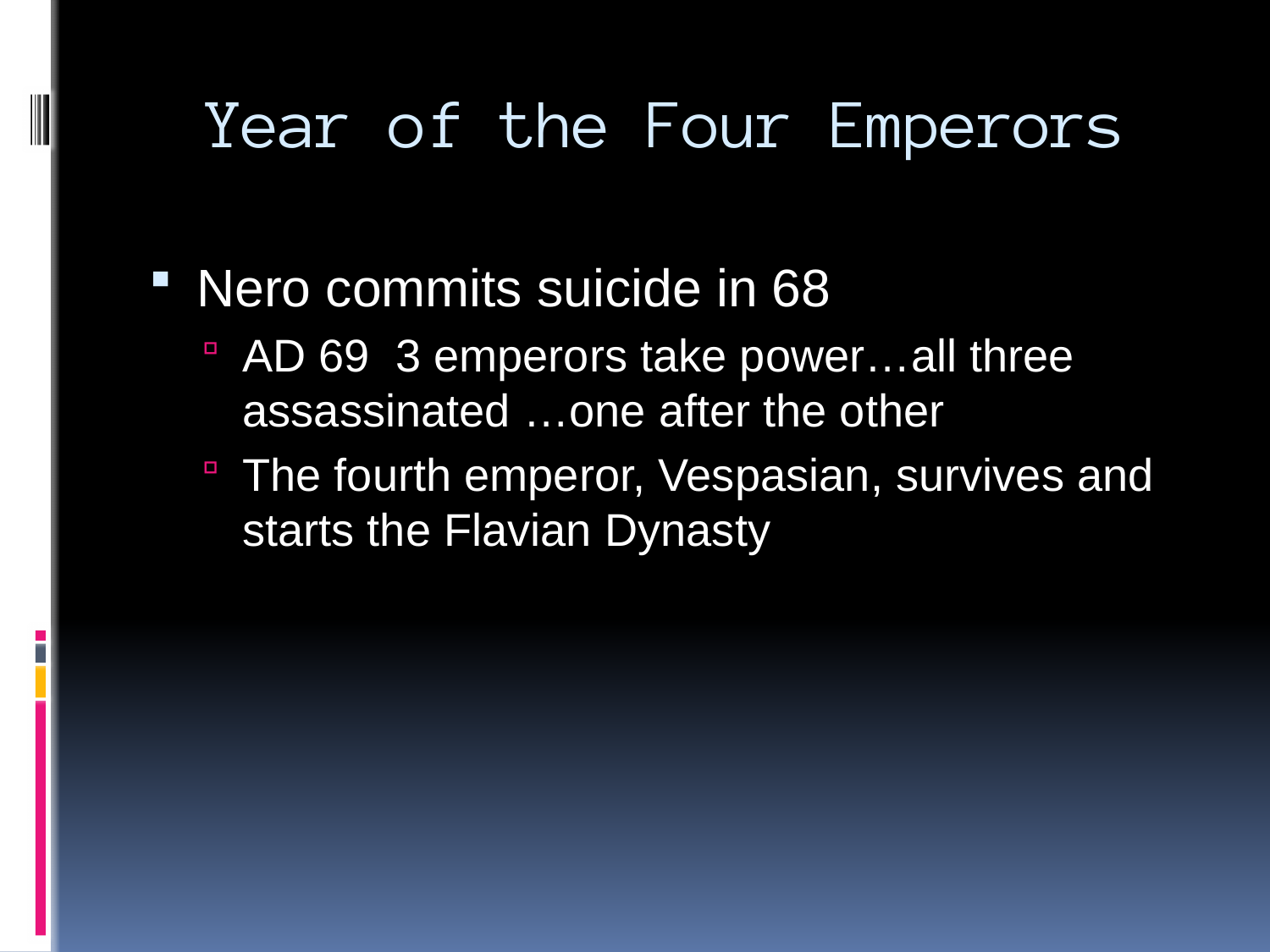

# Year of the Four Emperors
Nero commits suicide in 68
AD 69  3 emperors take power…all three assassinated …one after the other
The fourth emperor, Vespasian, survives and starts the Flavian Dynasty